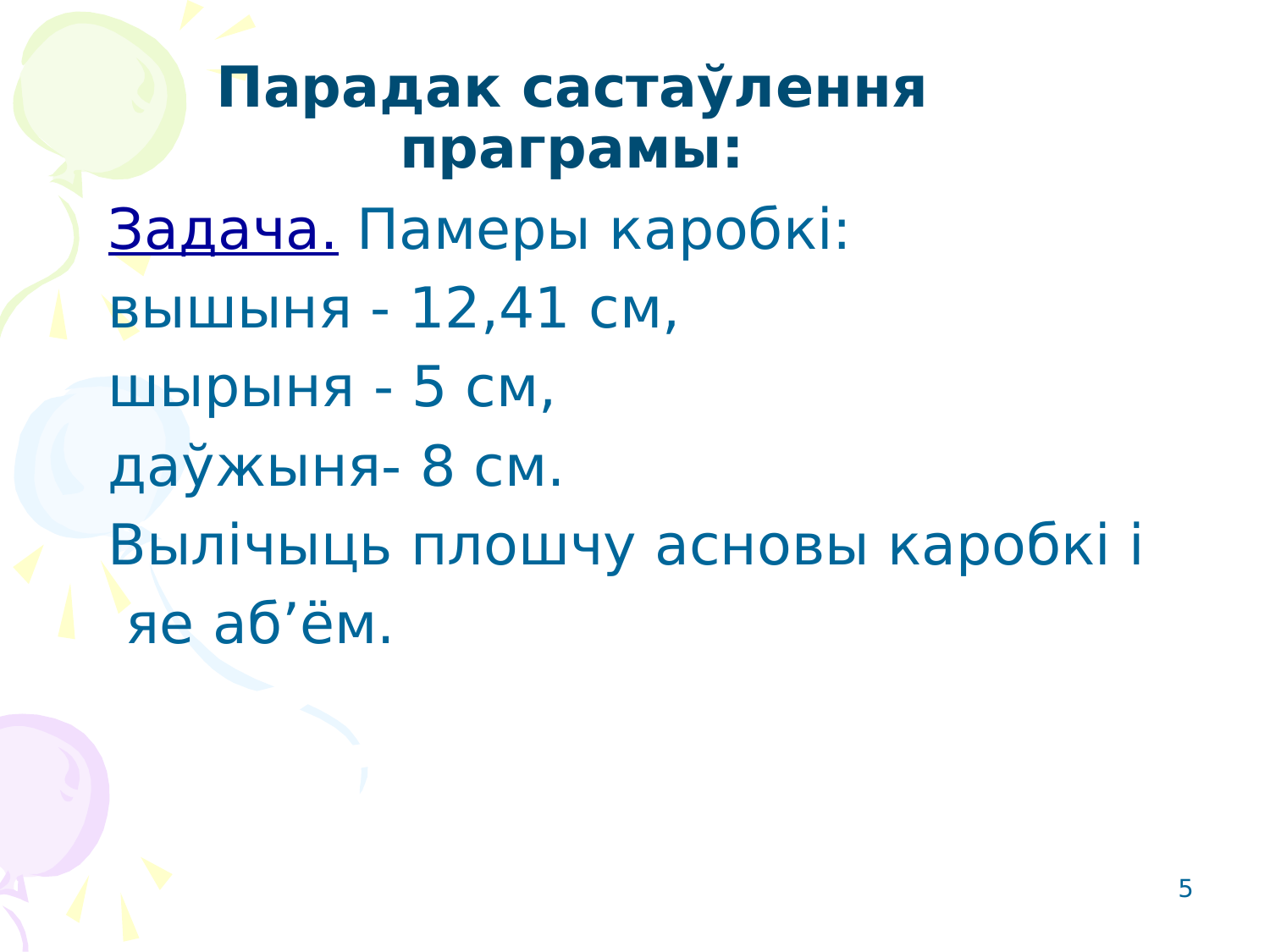

# Парадак састаўлення праграмы:
Задача. Памеры каробкі:
вышыня - 12,41 см,
шырыня - 5 см,
даўжыня- 8 см.
Вылічыць плошчу асновы каробкі і
 яе аб’ём.
5